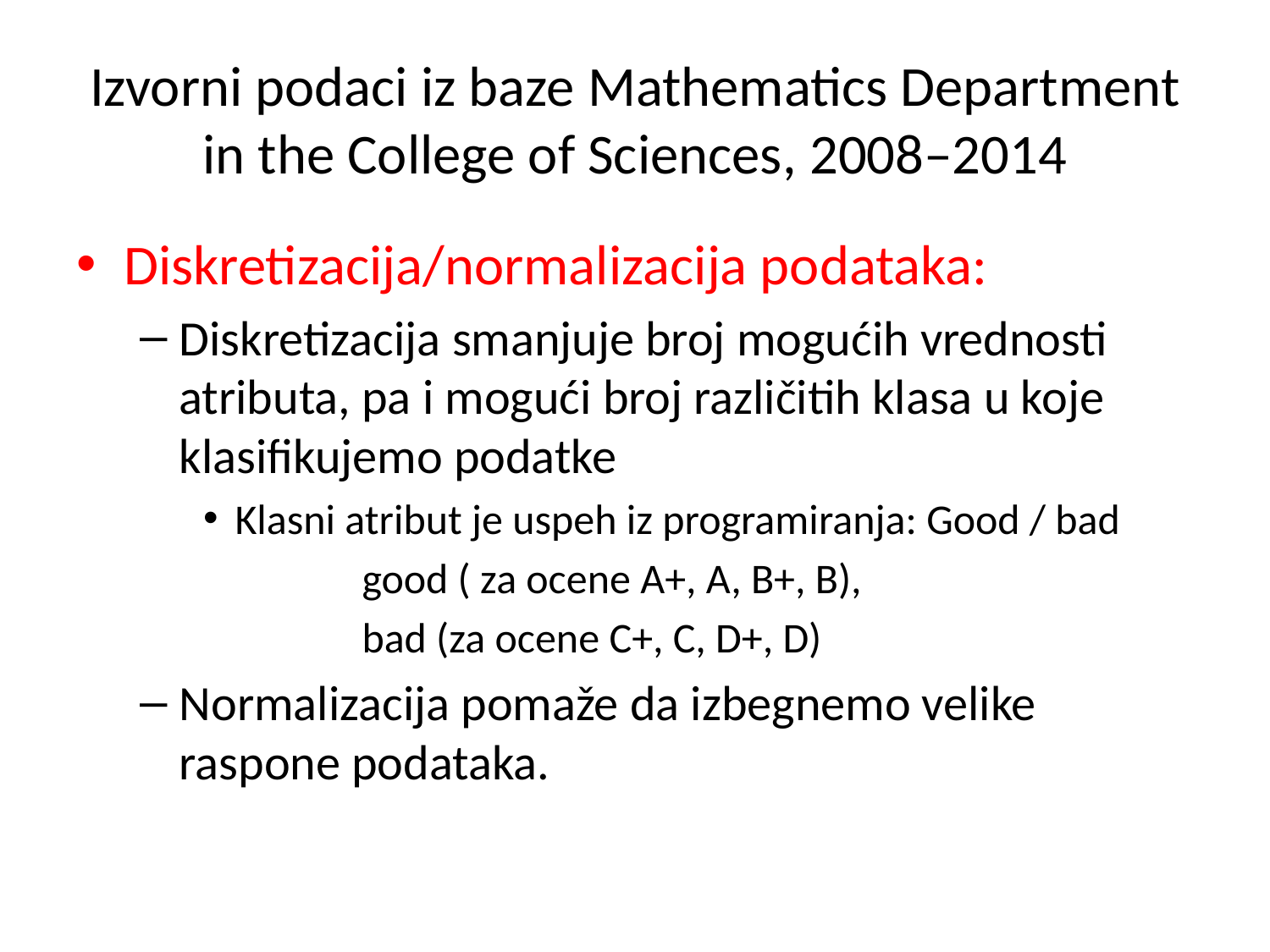

# Izvorni podaci iz baze Mathematics Department in the College of Sciences, 2008‒2014
Diskretizacija/normalizacija podataka:
Diskretizacija smanjuje broj mogućih vrednosti atributa, pa i mogući broj različitih klasa u koje klasifikujemo podatke
Klasni atribut je uspeh iz programiranja: Good / bad
		good ( za ocene A+, A, B+, B),
		bad (za ocene C+, C, D+, D)
Normalizacija pomaže da izbegnemo velike raspone podataka.